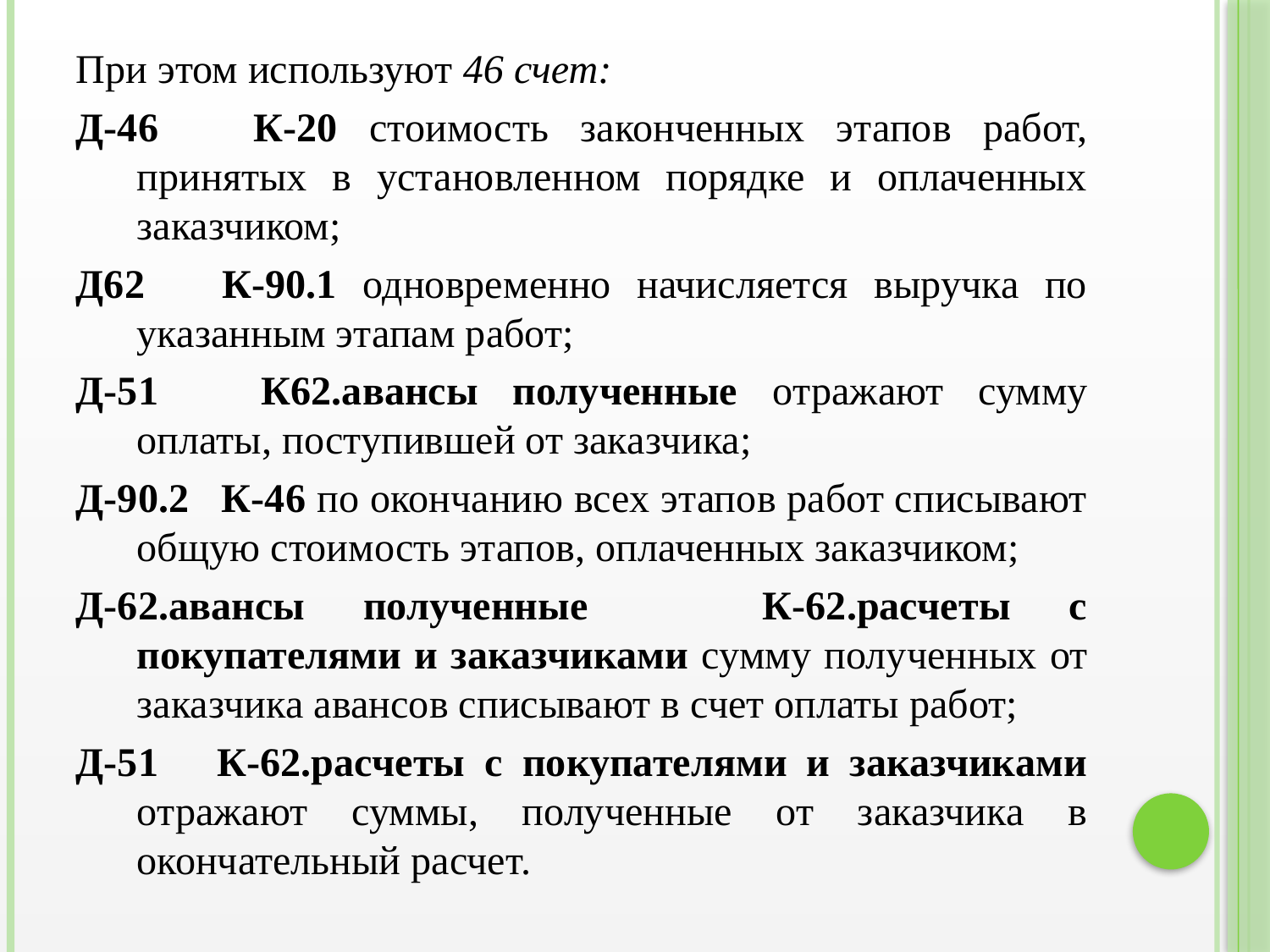

При этом используют 46 счет:
Д-46   К-20 стоимость законченных этапов работ, принятых в установленном порядке и оплаченных заказчиком;
Д62   К-90.1 одновременно начисляется выручка по указанным этапам работ;
Д-51   К62.авансы полученные отражают сумму оплаты, поступившей от заказчика;
Д-90.2   К-46 по окончанию всех этапов работ списывают общую стоимость этапов, оплаченных заказчиком;
Д-62.авансы полученные   К-62.расчеты с покупателями и заказчиками сумму полученных от заказчика авансов списывают в счет оплаты работ;
Д-51   К-62.расчеты с покупателями и заказчиками отражают суммы, полученные от заказчика в окончательный расчет.